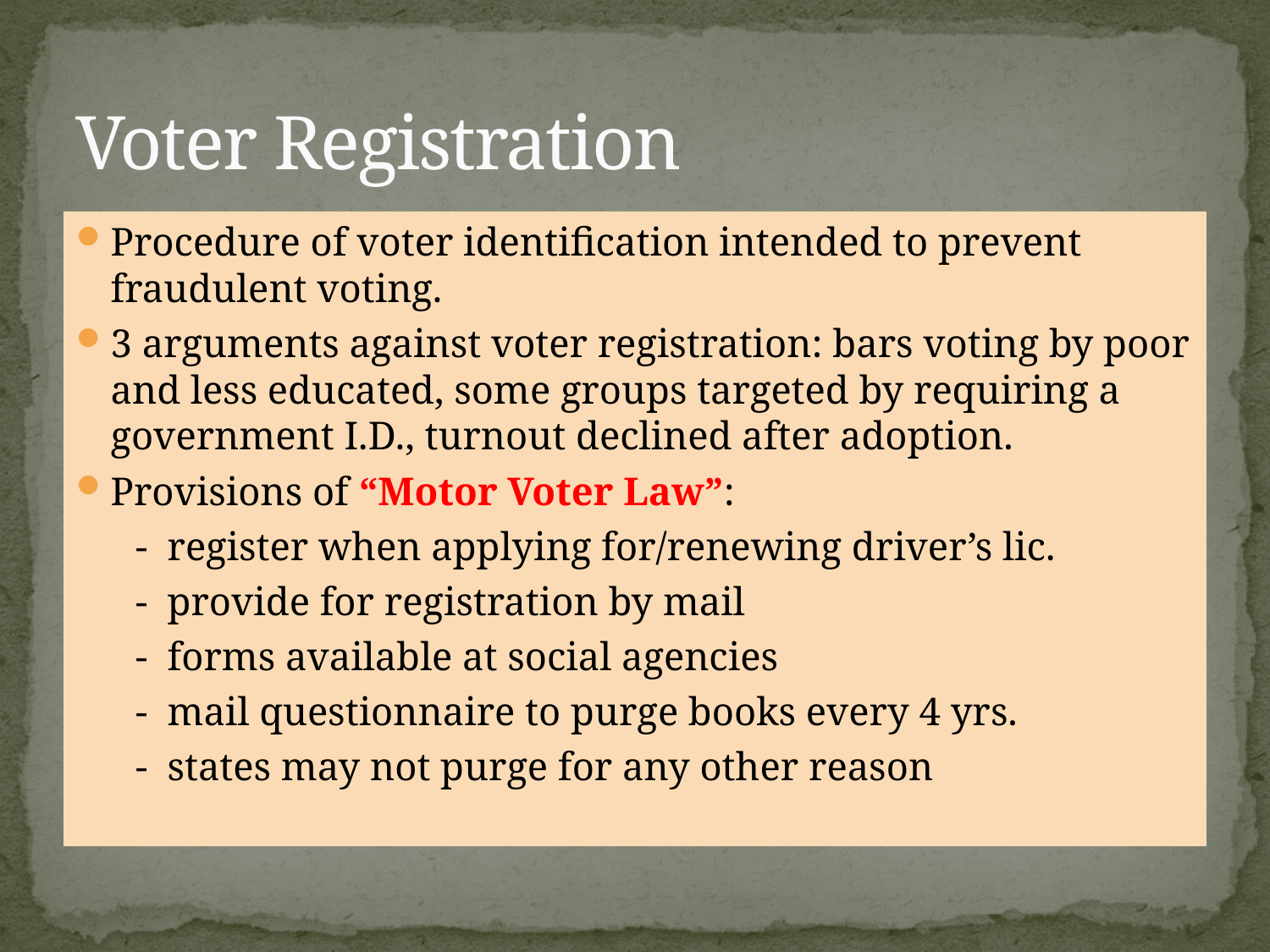

# Voter Registration
Procedure of voter identification intended to prevent fraudulent voting.
3 arguments against voter registration: bars voting by poor and less educated, some groups targeted by requiring a government I.D., turnout declined after adoption.
Provisions of “Motor Voter Law”:
      -  register when applying for/renewing driver’s lic.
      -  provide for registration by mail
      -  forms available at social agencies
      -  mail questionnaire to purge books every 4 yrs.
      -  states may not purge for any other reason